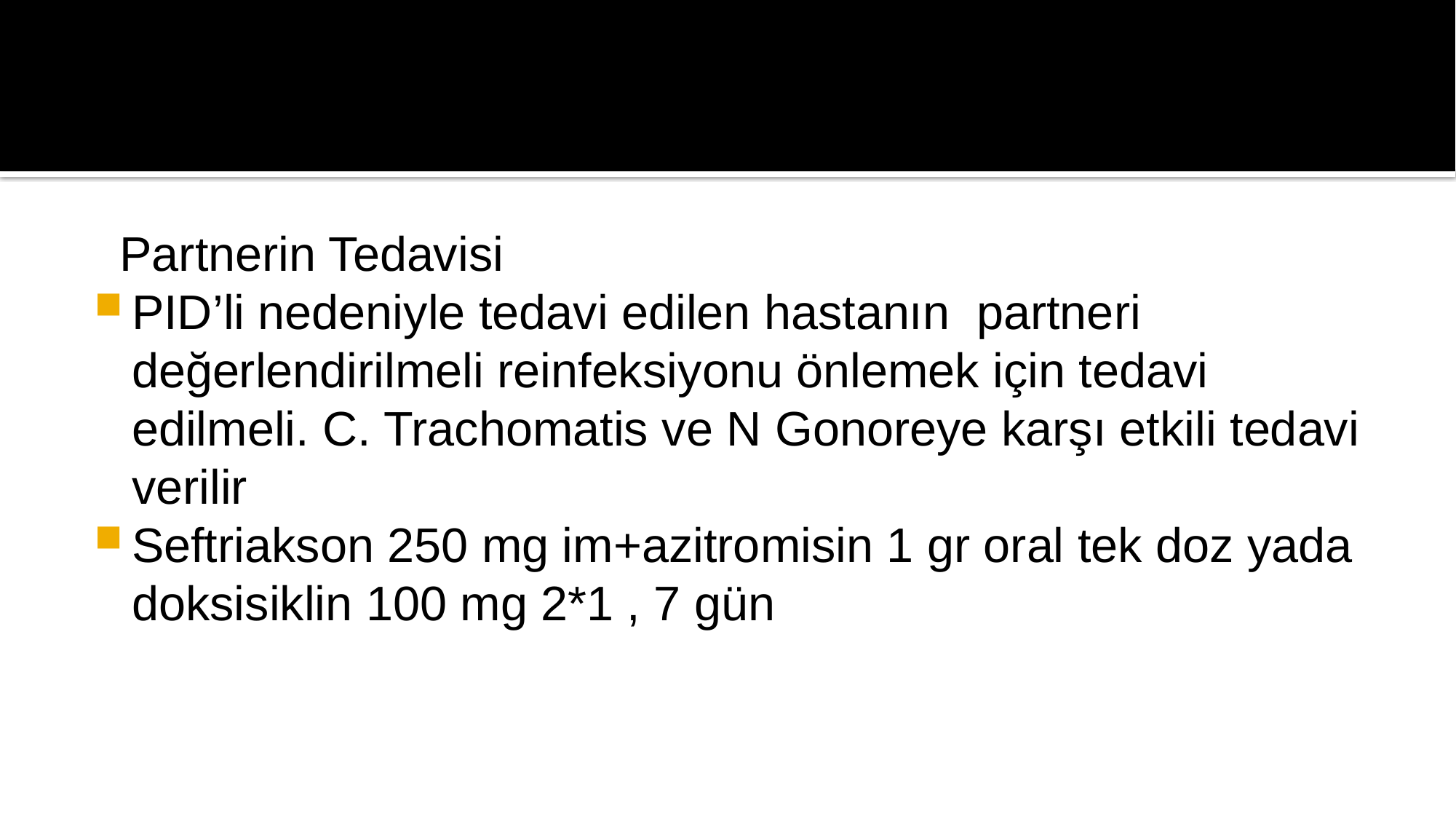

Partnerin Tedavisi
PID’li nedeniyle tedavi edilen hastanın  partneri değerlendirilmeli reinfeksiyonu önlemek için tedavi edilmeli. C. Trachomatis ve N Gonoreye karşı etkili tedavi verilir
Seftriakson 250 mg im+azitromisin 1 gr oral tek doz yada  doksisiklin 100 mg 2*1 , 7 gün